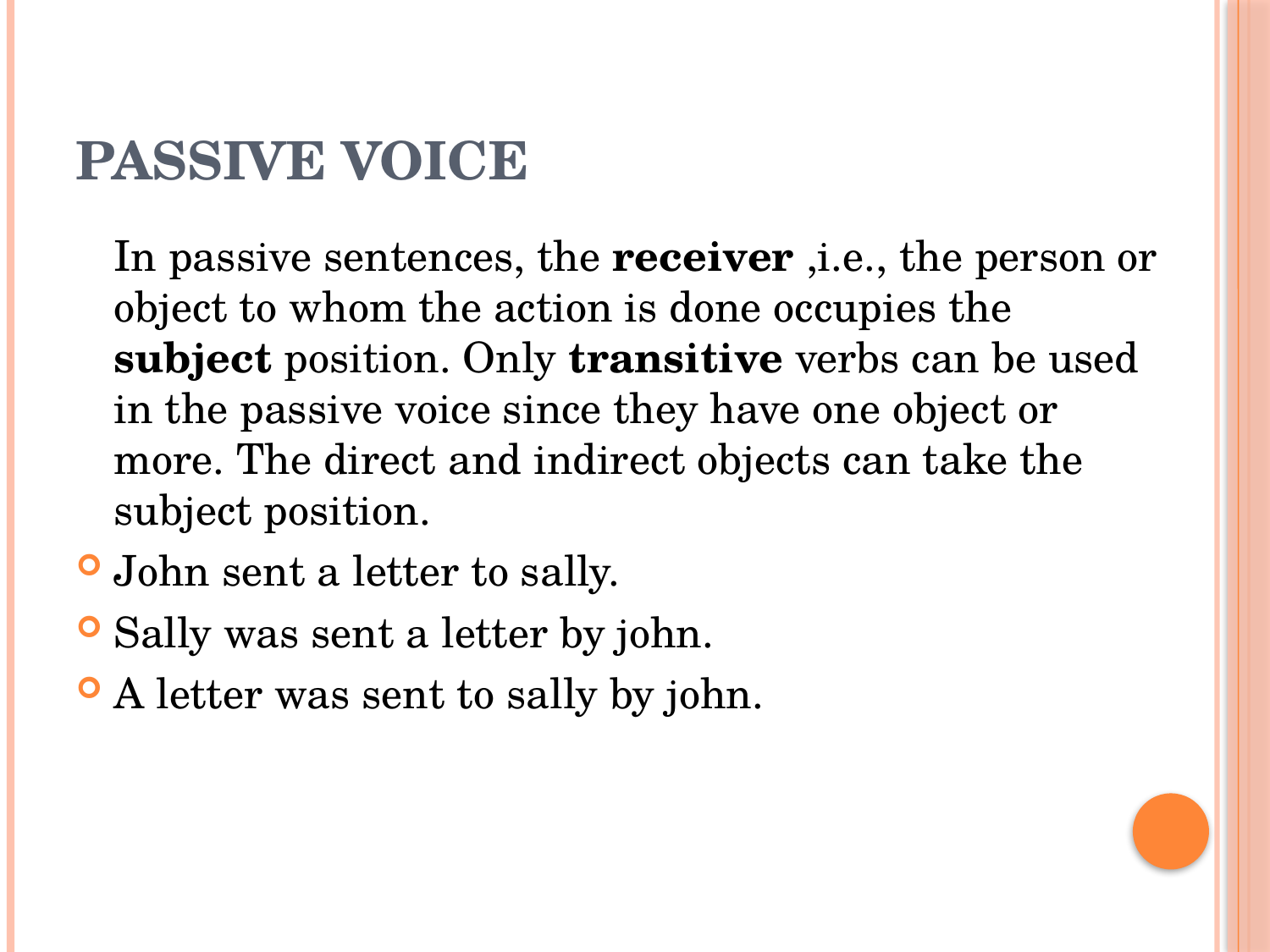

# Passive Voice
	In passive sentences, the receiver ,i.e., the person or object to whom the action is done occupies the subject position. Only transitive verbs can be used in the passive voice since they have one object or more. The direct and indirect objects can take the subject position.
John sent a letter to sally.
Sally was sent a letter by john.
A letter was sent to sally by john.